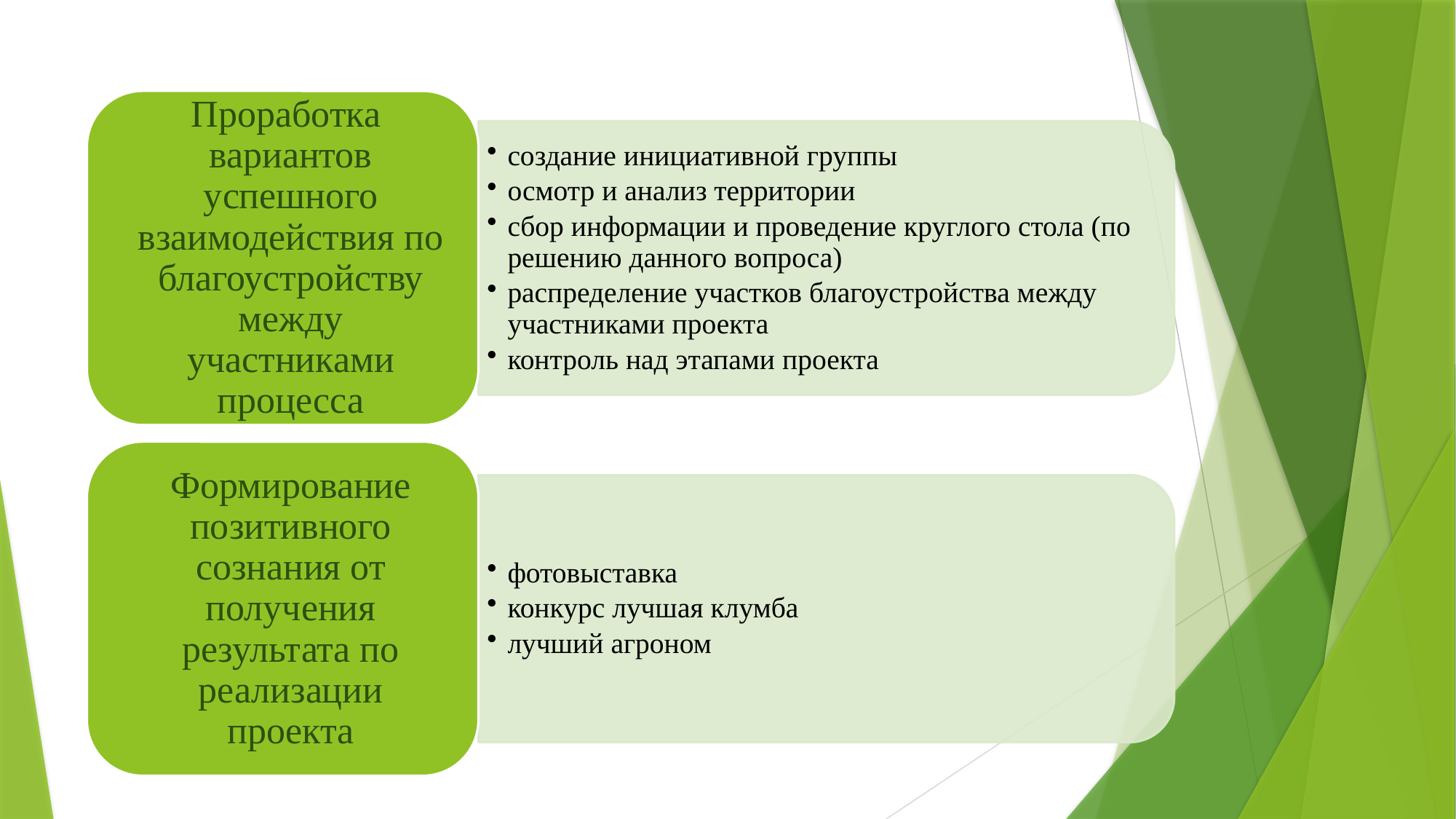

создание инициативной группы
осмотр и анализ территории
сбор информации и проведение круглого стола (по решению данного вопроса)
распределение участков благоустройства между участниками проекта
контроль над этапами проекта
Проработка  вариантов успешного взаимодействия по благоустройству между участниками процесса
фотовыставка
конкурс лучшая клумба
лучший агроном
Формирование позитивного сознания от получения результата по реализации проекта